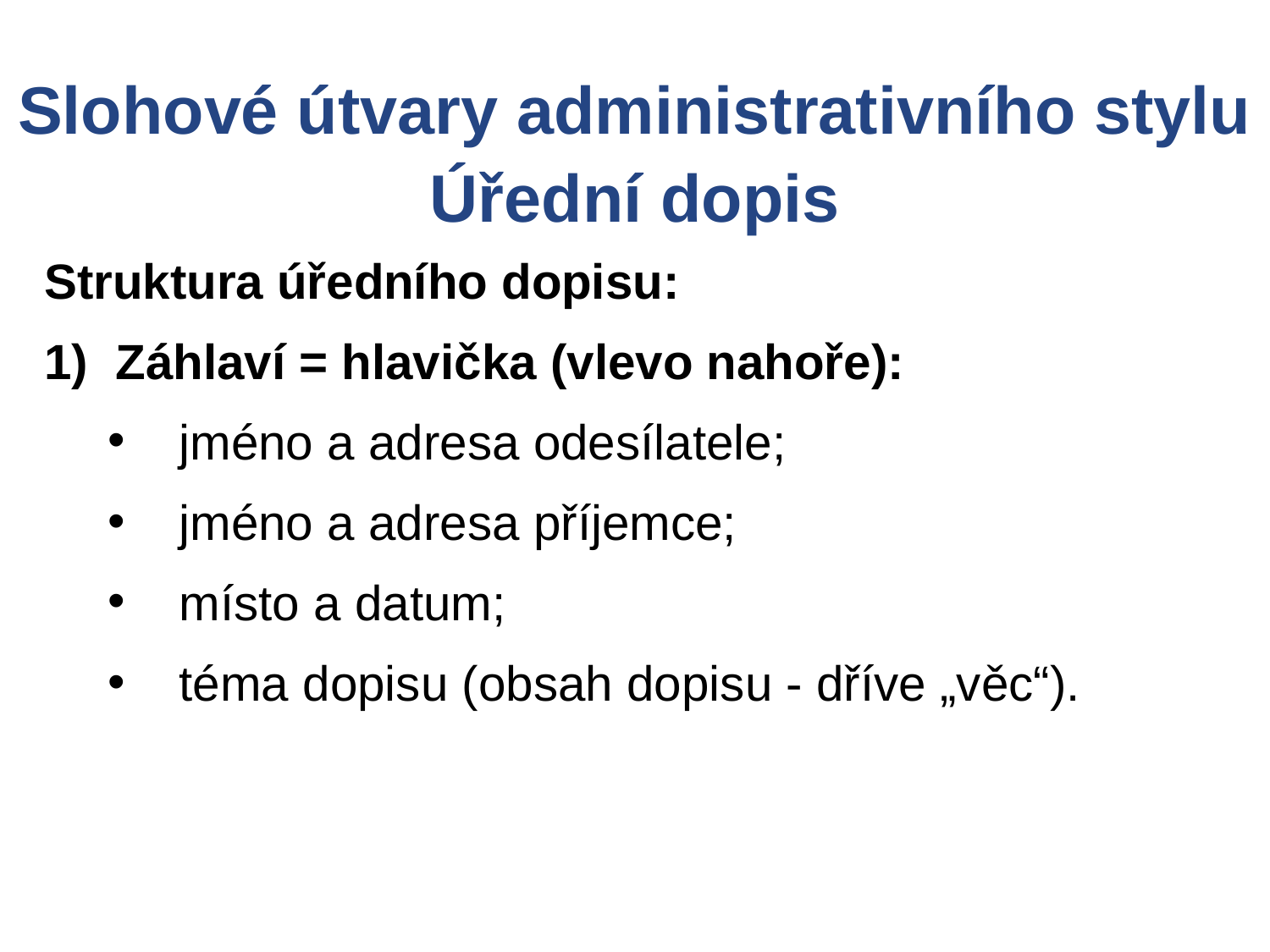

Slohové útvary administrativního stylu
Úřední dopis
Struktura úředního dopisu:
Záhlaví = hlavička (vlevo nahoře):
jméno a adresa odesílatele;
jméno a adresa příjemce;
místo a datum;
téma dopisu (obsah dopisu - dříve „věc“).